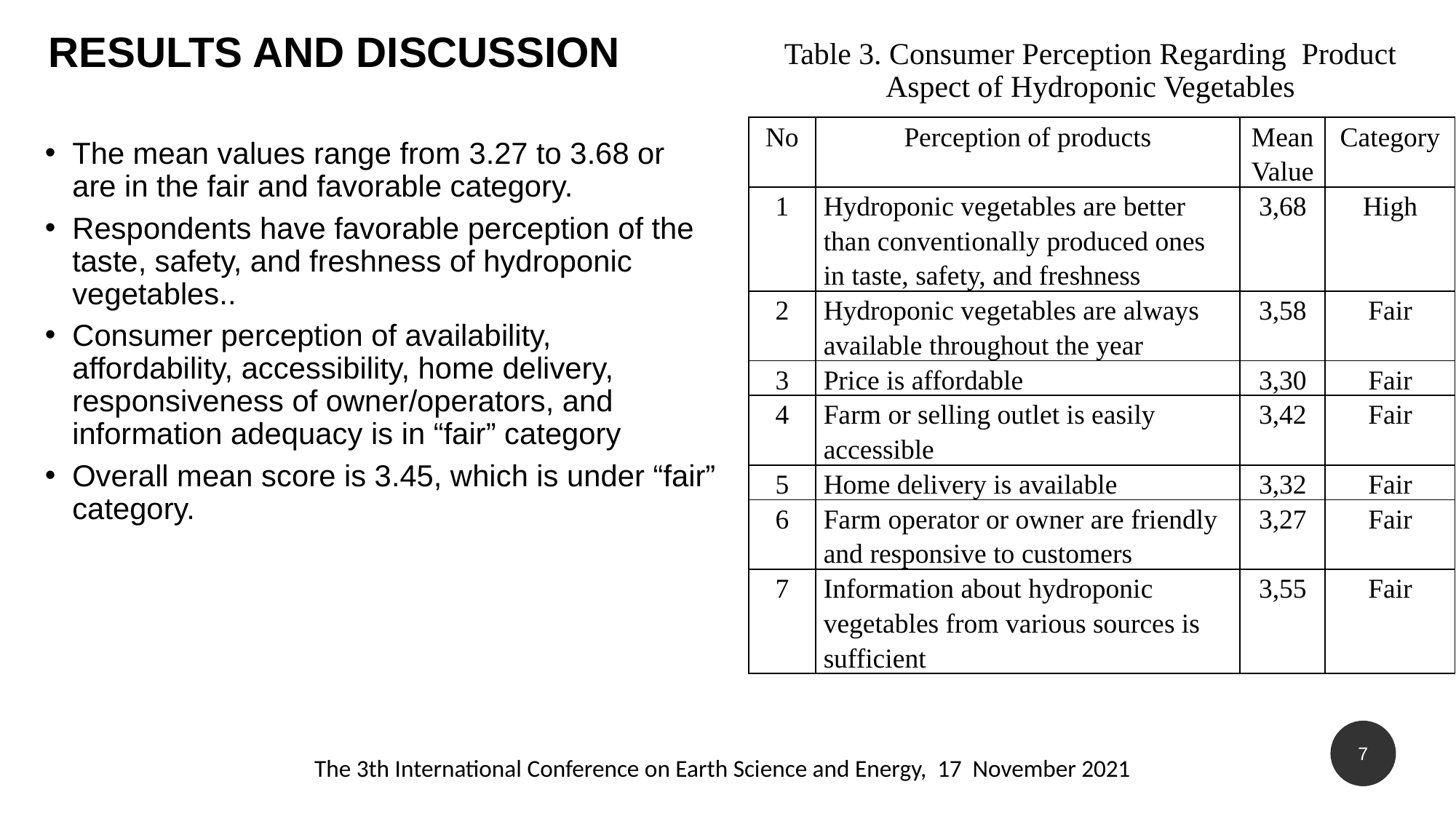

# RESULTS AND DISCUSSION
Table 3. Consumer Perception Regarding  Product Aspect of Hydroponic Vegetables
| No | Perception of products | Mean Value | Category |
| --- | --- | --- | --- |
| 1 | Hydroponic vegetables are better than conventionally produced ones in taste, safety, and freshness | 3,68 | High |
| 2 | Hydroponic vegetables are always available throughout the year | 3,58 | Fair |
| 3 | Price is affordable | 3,30 | Fair |
| 4 | Farm or selling outlet is easily accessible | 3,42 | Fair |
| 5 | Home delivery is available | 3,32 | Fair |
| 6 | Farm operator or owner are friendly and responsive to customers | 3,27 | Fair |
| 7 | Information about hydroponic vegetables from various sources is sufficient | 3,55 | Fair |
The mean values range from 3.27 to 3.68 or are in the fair and favorable category.
Respondents have favorable perception of the taste, safety, and freshness of hydroponic vegetables..
Consumer perception of availability, affordability, accessibility, home delivery, responsiveness of owner/operators, and  information adequacy is in “fair” category
Overall mean score is 3.45, which is under “fair” category.
7
The 3th International Conference on Earth Science and Energy,  17  November 2021
7